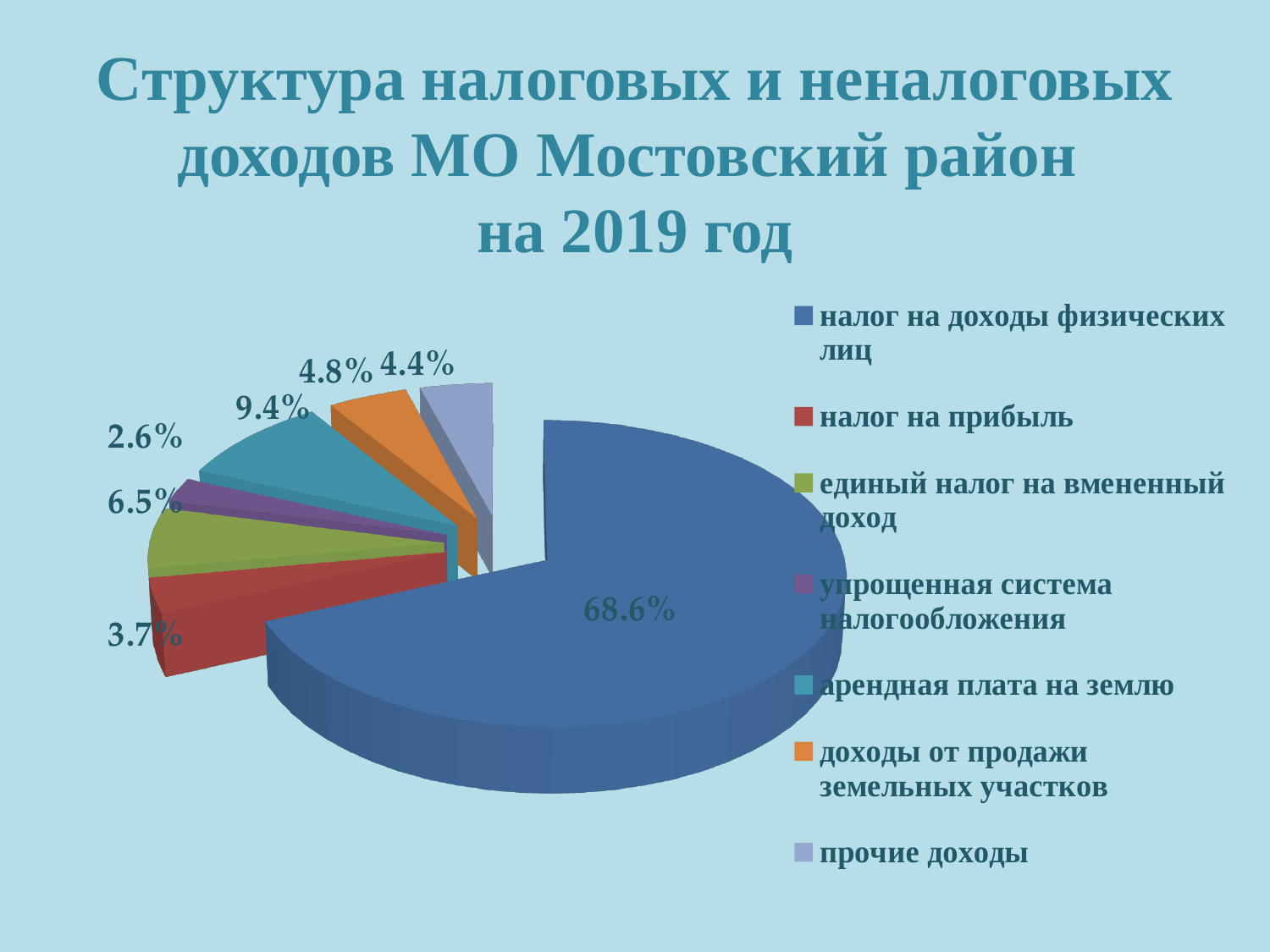

# Структура налоговых и неналоговых доходов МО Мостовский район на 2019 год

[unsupported chart]